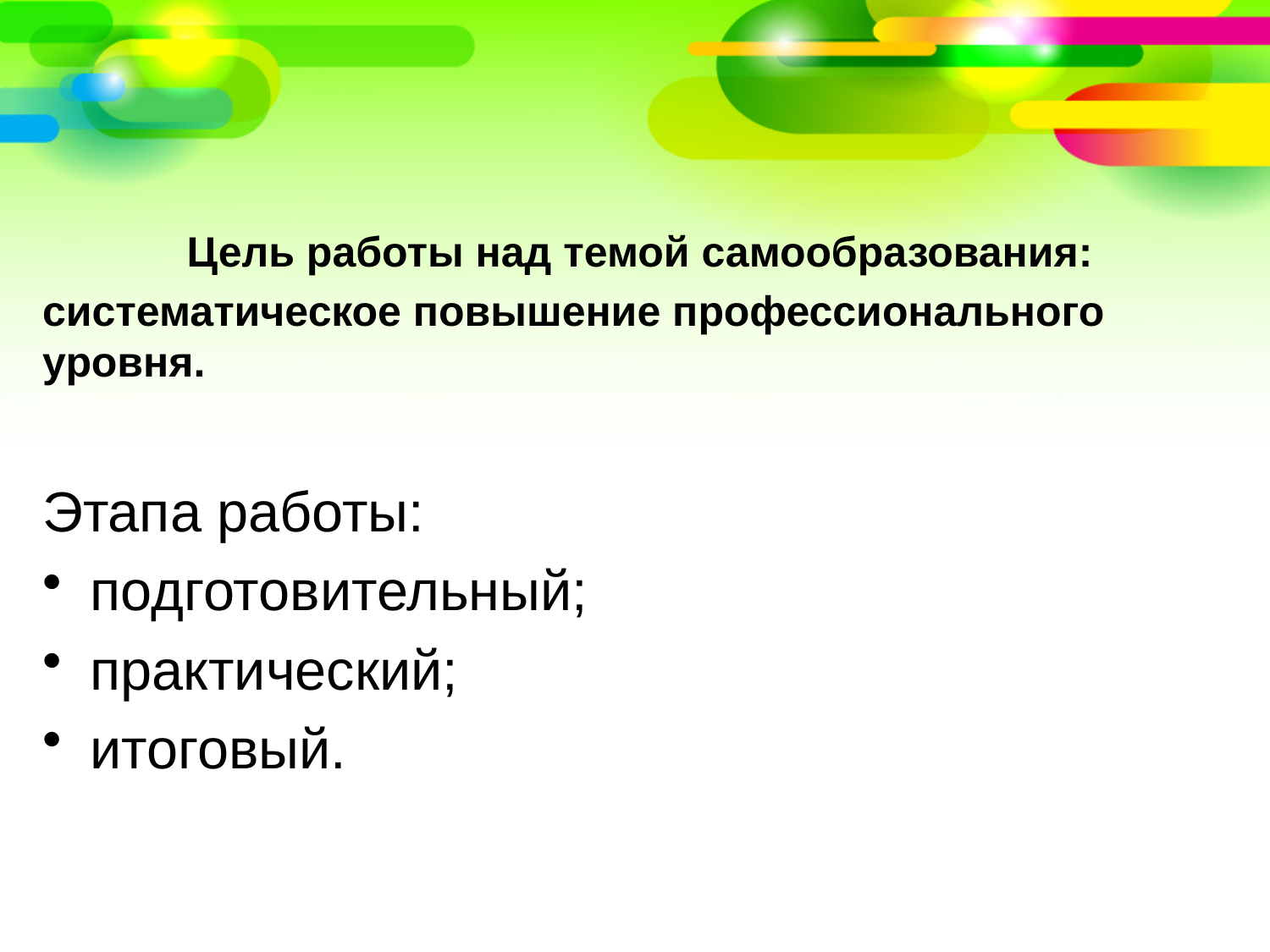

#
Цель работы над темой самообразования:
систематическое повышение профессионального уровня.

Этапа работы:
подготовительный;
практический;
итоговый.